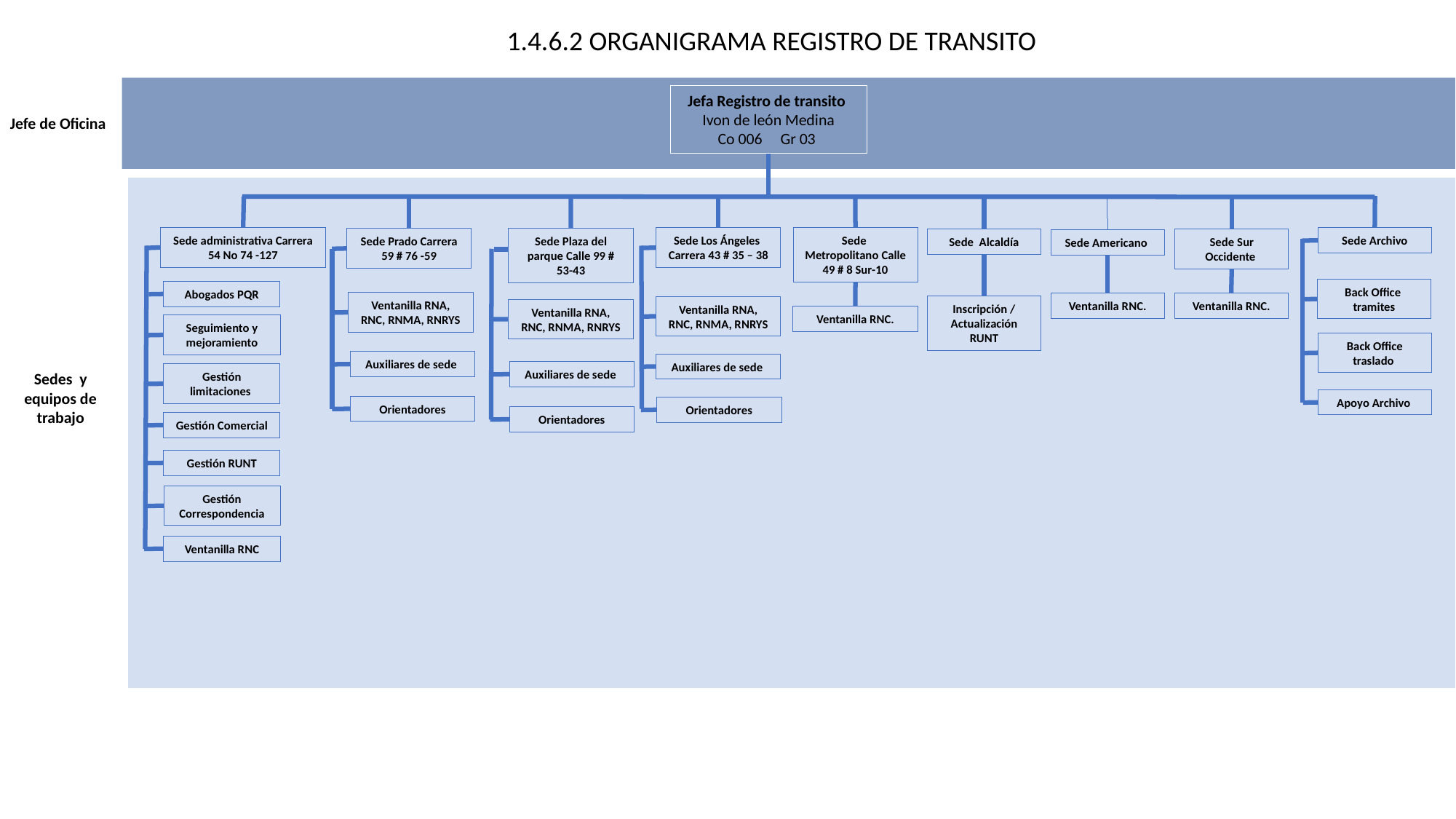

1.4.6.2 ORGANIGRAMA REGISTRO DE TRANSITO

Jefa Registro de transito
Ivon de león Medina
Co 006     Gr 03
Jefe de Oficina

Sede administrativa Carrera 54 No 74 -127
Sede Los Ángeles  Carrera 43 # 35 – 38
Sede  Metropolitano Calle 49 # 8 Sur-10
Sede Archivo
Sede Prado Carrera 59 # 76 -59
Sede Plaza del parque Calle 99 # 53-43
Sede Sur Occidente
Sede  Alcaldía
Sede Americano
Back Office  tramites
Abogados PQR
Ventanilla RNA, RNC, RNMA, RNRYS
Ventanilla RNC.
Ventanilla RNC.
Inscripción / Actualización RUNT
Ventanilla RNA, RNC, RNMA, RNRYS
Ventanilla RNA, RNC, RNMA, RNRYS
Ventanilla RNC.
Seguimiento y mejoramiento
Back Office traslado
Auxiliares de sede
Auxiliares de sede
Auxiliares de sede
Gestión limitaciones
Sedes  y equipos de trabajo
Apoyo Archivo
Orientadores
Orientadores
Orientadores
Gestión Comercial
Gestión RUNT
Gestión Correspondencia
Ventanilla RNC